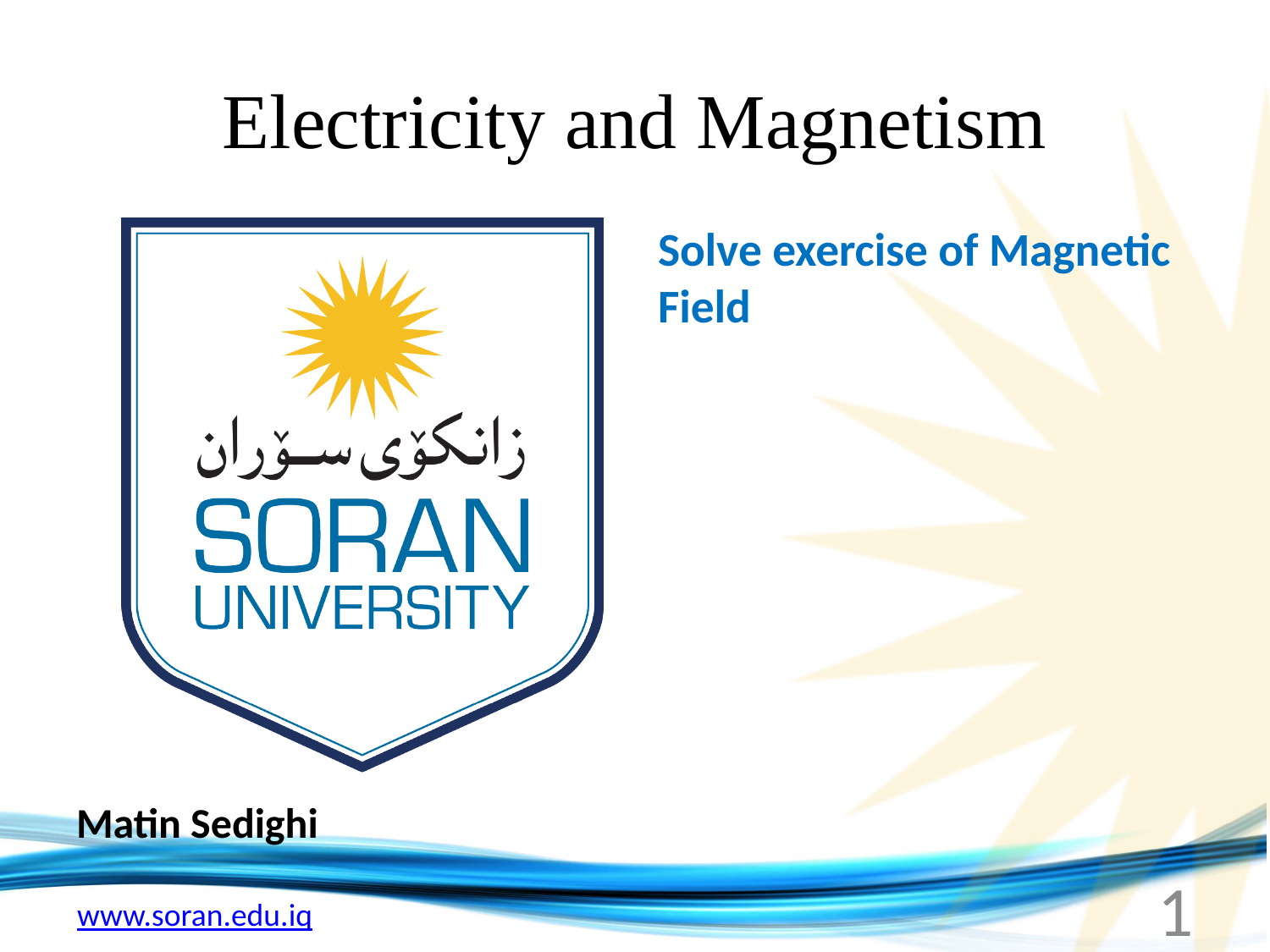

# Electricity and Magnetism
Solve exercise of Magnetic Field
Matin Sedighi
1